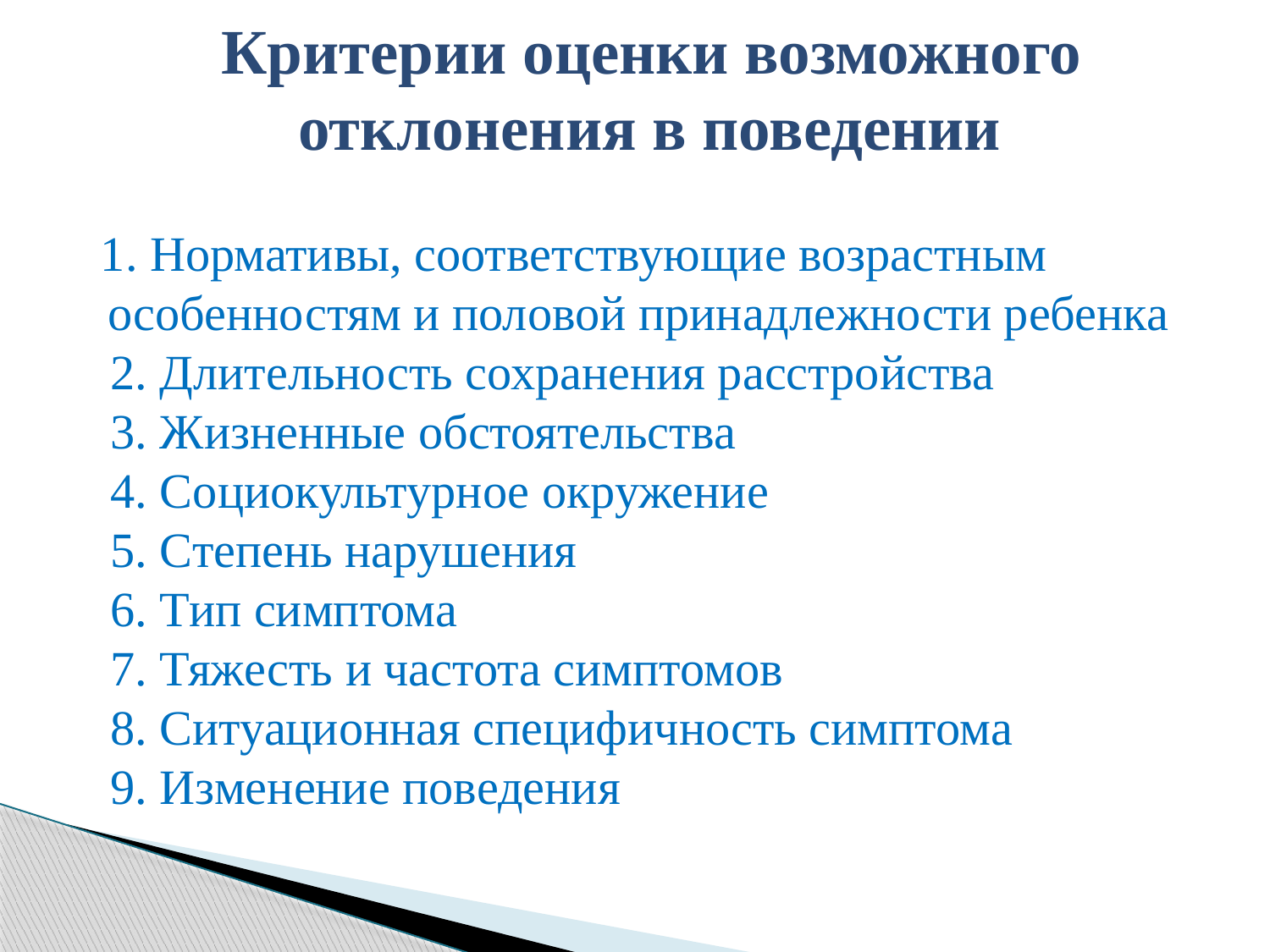

Критерии оценки возможного
                  отклонения в поведении

  1. Нормативы, соответствующие возрастным особенностям и половой принадлежности ребенка
        2. Длительность сохранения расстройства
        3. Жизненные обстоятельства
        4. Социокультурное окружение
        5. Степень нарушения
        6. Тип симптома
        7. Тяжесть и частота симптомов
        8. Ситуационная специфичность симптома
        9. Изменение поведения